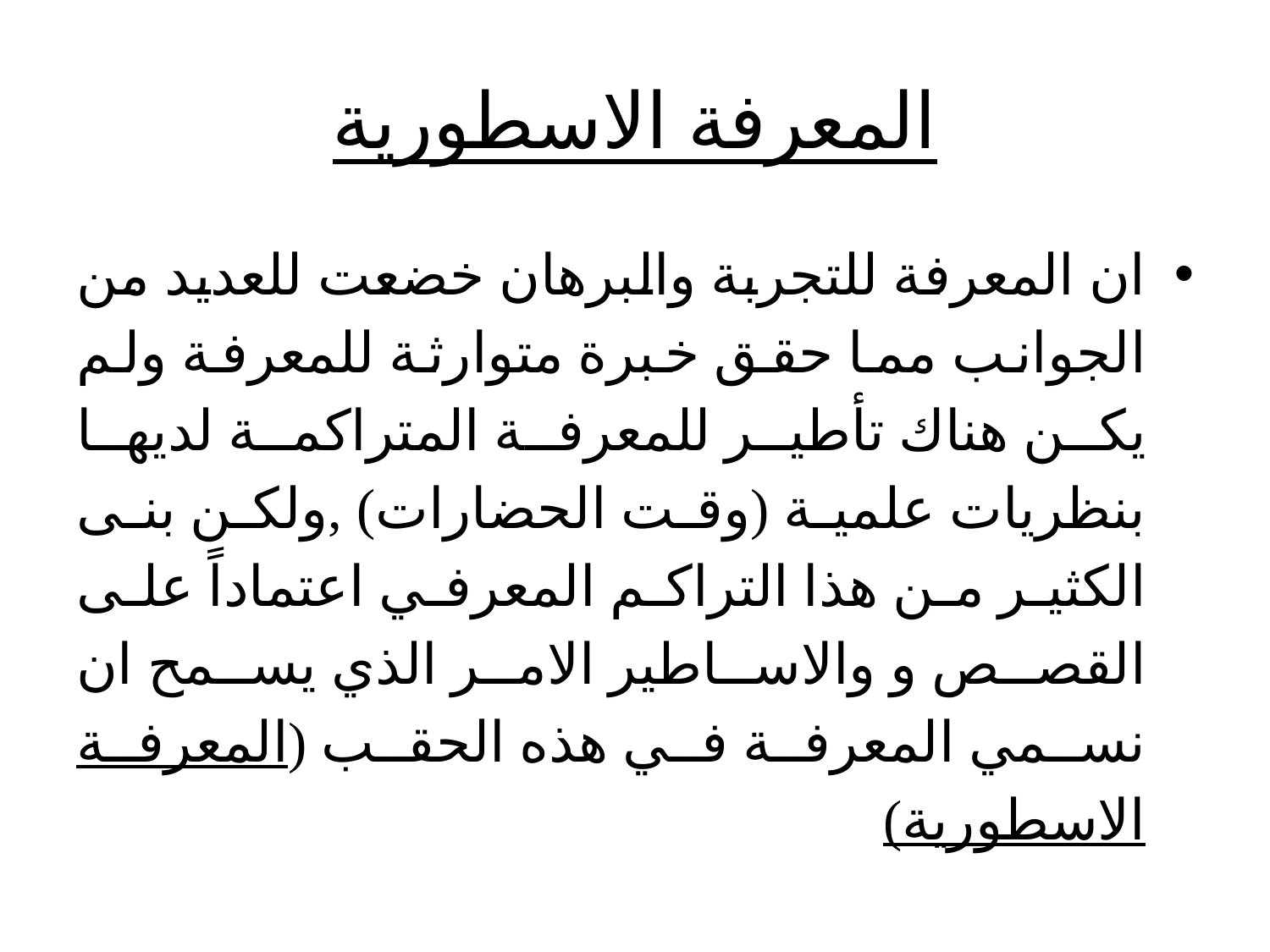

# المعرفة الاسطورية
ان المعرفة للتجربة والبرهان خضعت للعديد من الجوانب مما حقق خبرة متوارثة للمعرفة ولم يكن هناك تأطير للمعرفة المتراكمة لديها بنظريات علمية (وقت الحضارات) ,ولكن بنى الكثير من هذا التراكم المعرفي اعتماداً على القصص و والاساطير الامر الذي يسمح ان نسمي المعرفة في هذه الحقب (المعرفة الاسطورية)